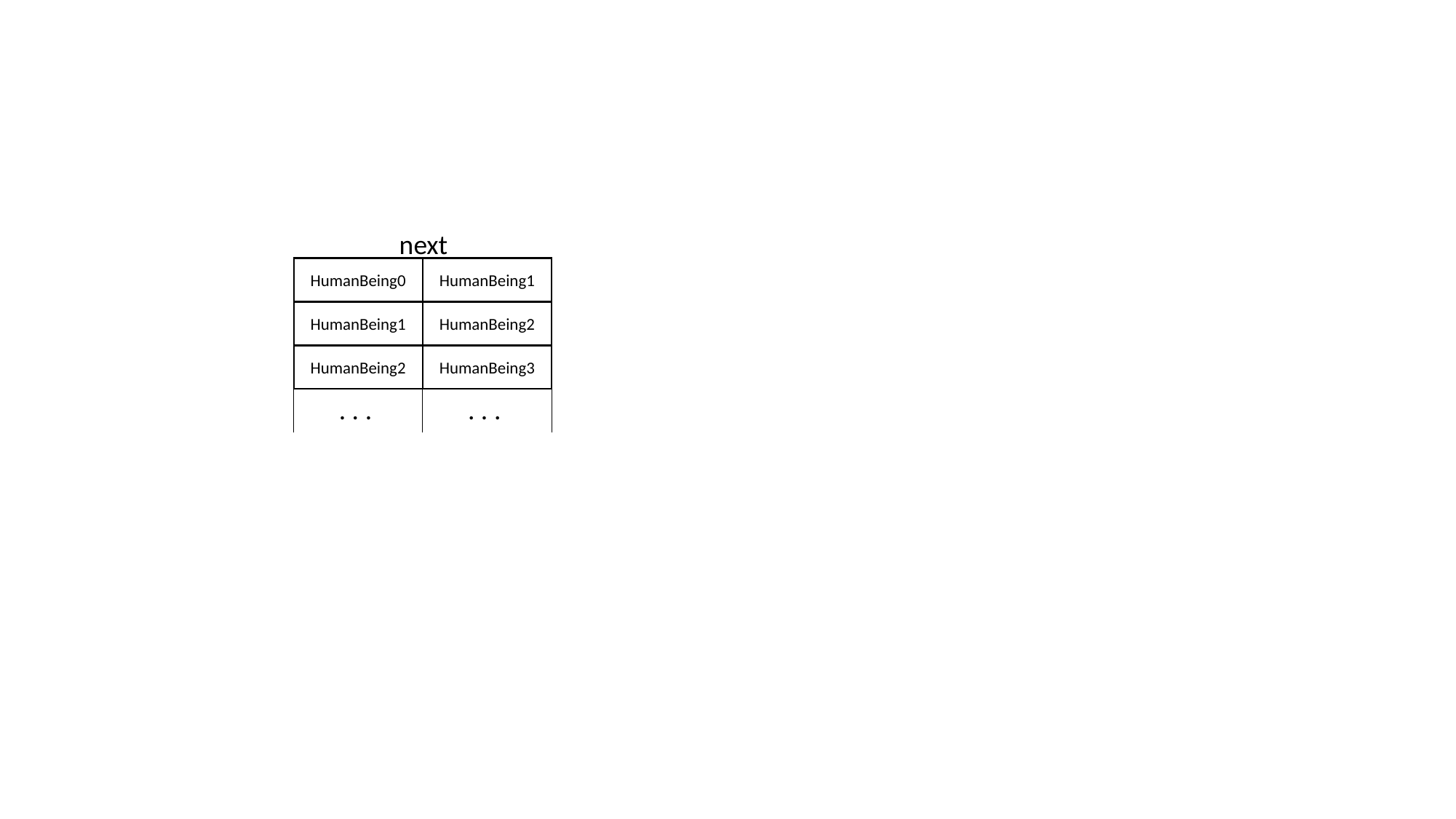

next
HumanBeing0
HumanBeing1
HumanBeing1
HumanBeing2
HumanBeing2
HumanBeing3
. . .
. . .